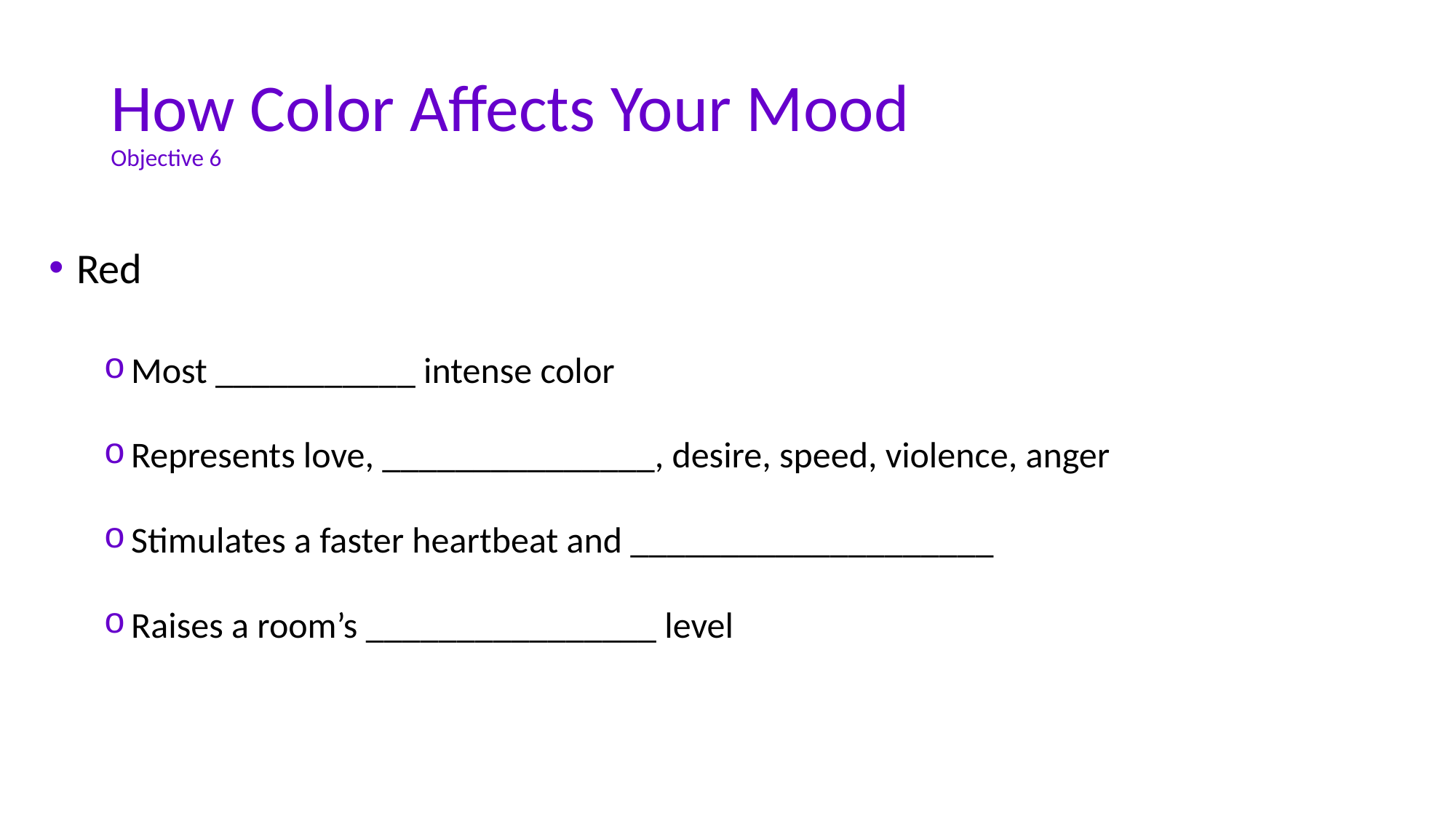

# How Color Affects Your Mood Objective 6
Red

Most ___________ intense color

Represents love, _______________, desire, speed, violence, anger

Stimulates a faster heartbeat and ____________________

Raises a room’s ________________ level